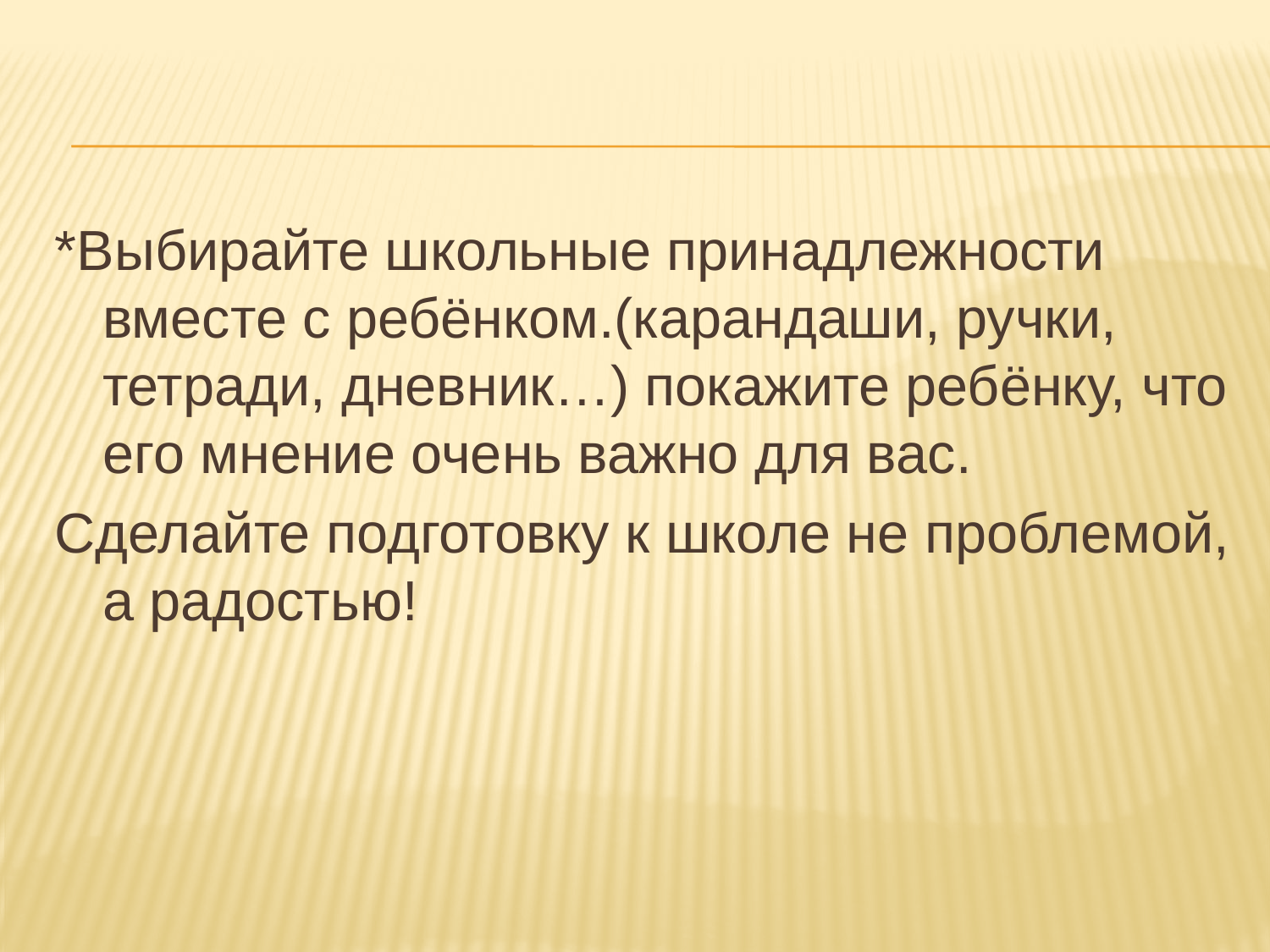

#

*Выбирайте школьные принадлежности вместе с ребёнком.(карандаши, ручки, тетради, дневник…) покажите ребёнку, что его мнение очень важно для вас.
Сделайте подготовку к школе не проблемой, а радостью!